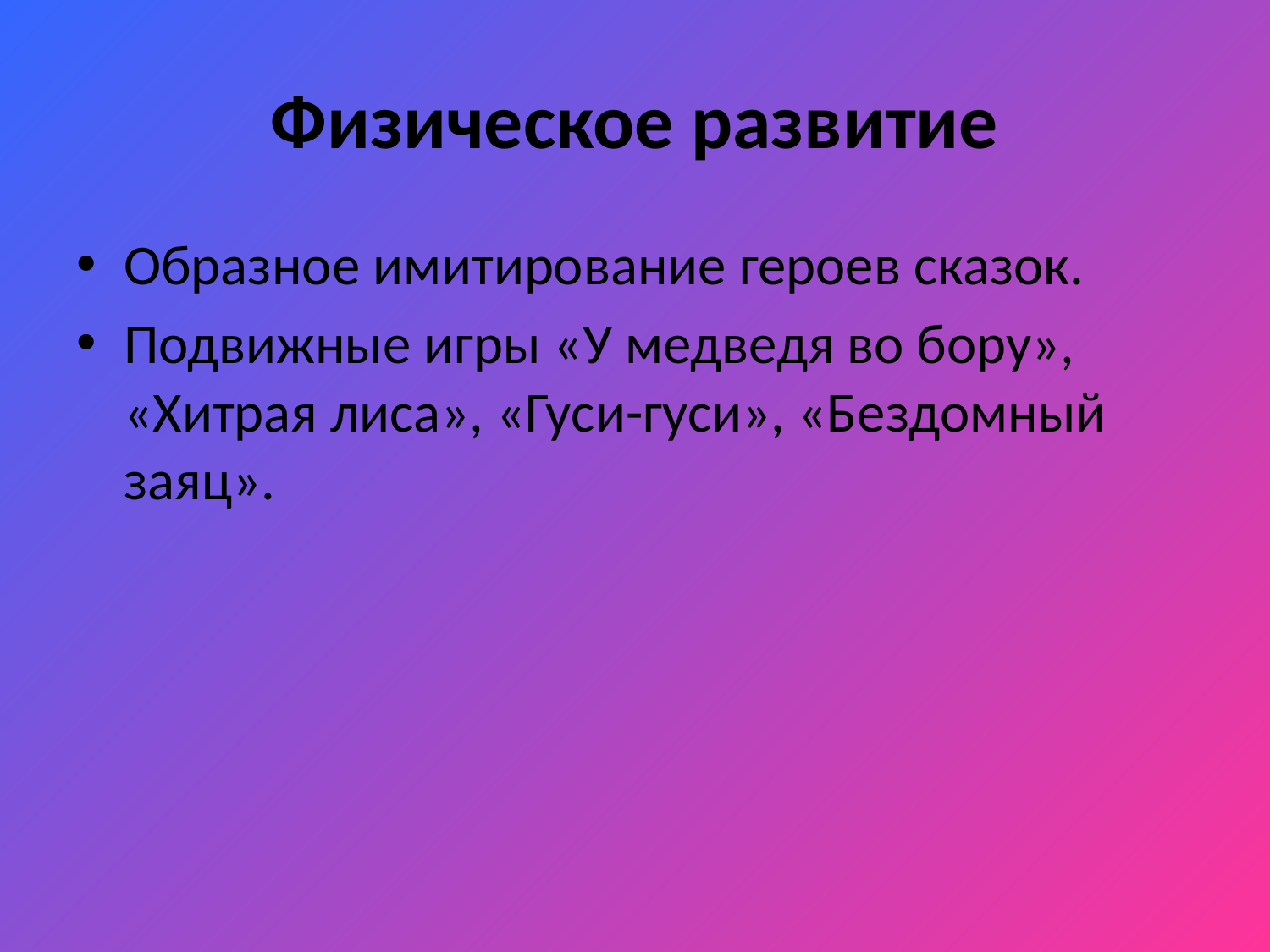

# Физическое развитие
Образное имитирование героев сказок.
Подвижные игры «У медведя во бору», «Хитрая лиса», «Гуси-гуси», «Бездомный заяц».